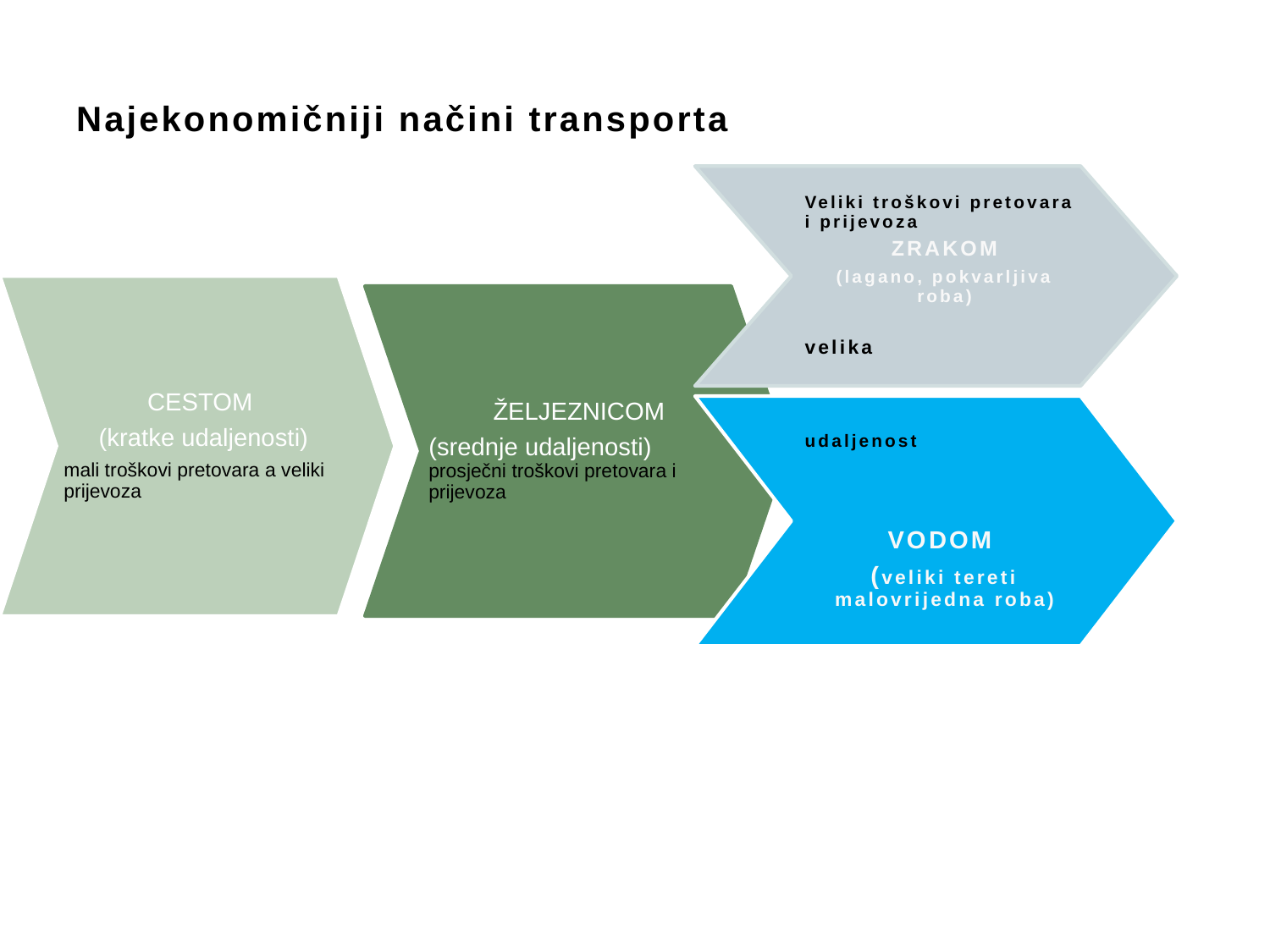

# Najekonomičniji načini transporta
Veliki troškovi pretovara i prijevoza
ZRAKOM
(lagano, pokvarljiva roba)

velika
CESTOM
 (kratke udaljenosti)
mali troškovi pretovara a veliki prijevoza
ŽELJEZNICOM
(srednje udaljenosti) prosječni troškovi pretovara i prijevoza
udaljenost

VODOM
(veliki tereti malovrijedna roba)